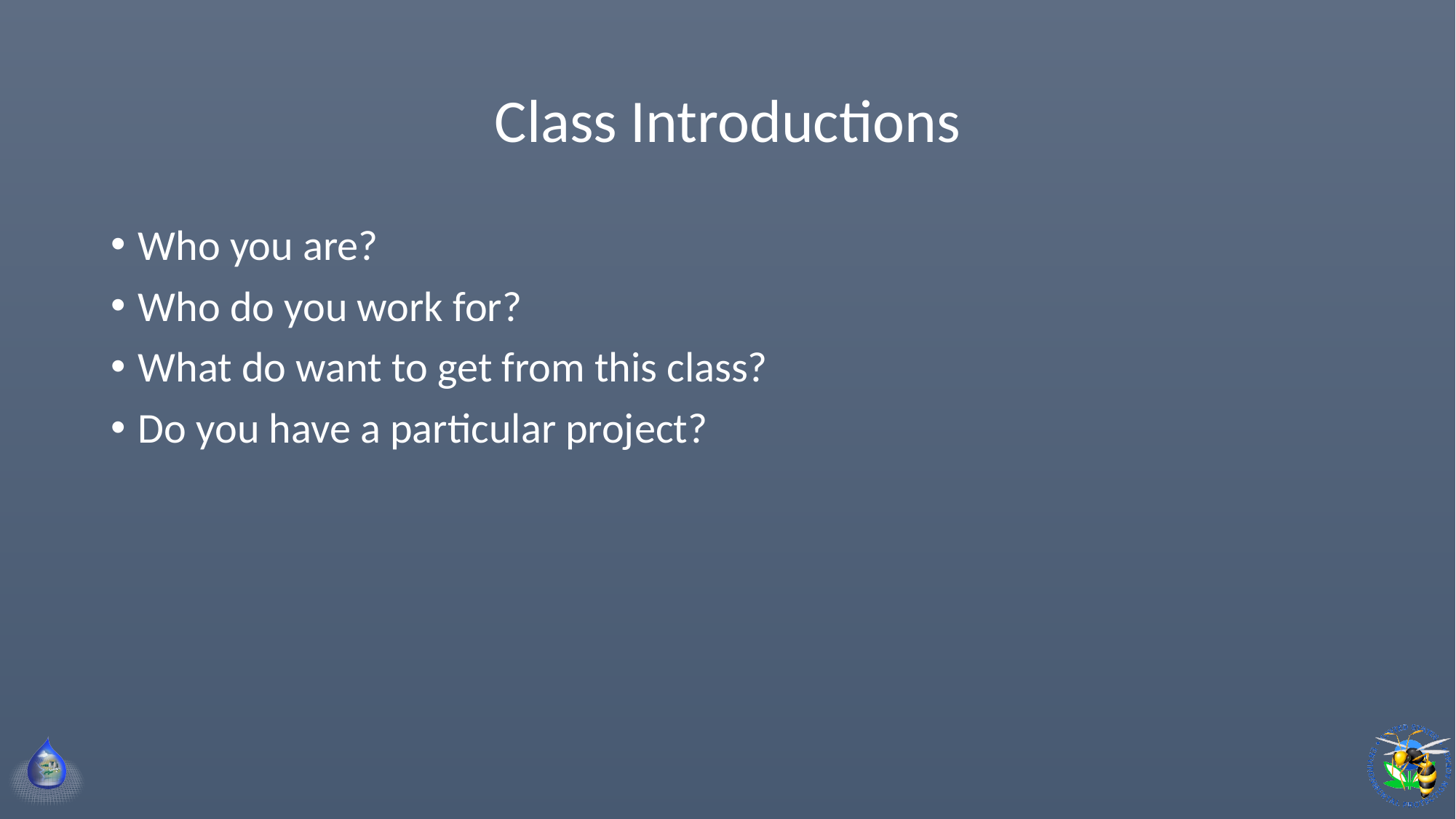

# Class Introductions
Who you are?
Who do you work for?
What do want to get from this class?
Do you have a particular project?